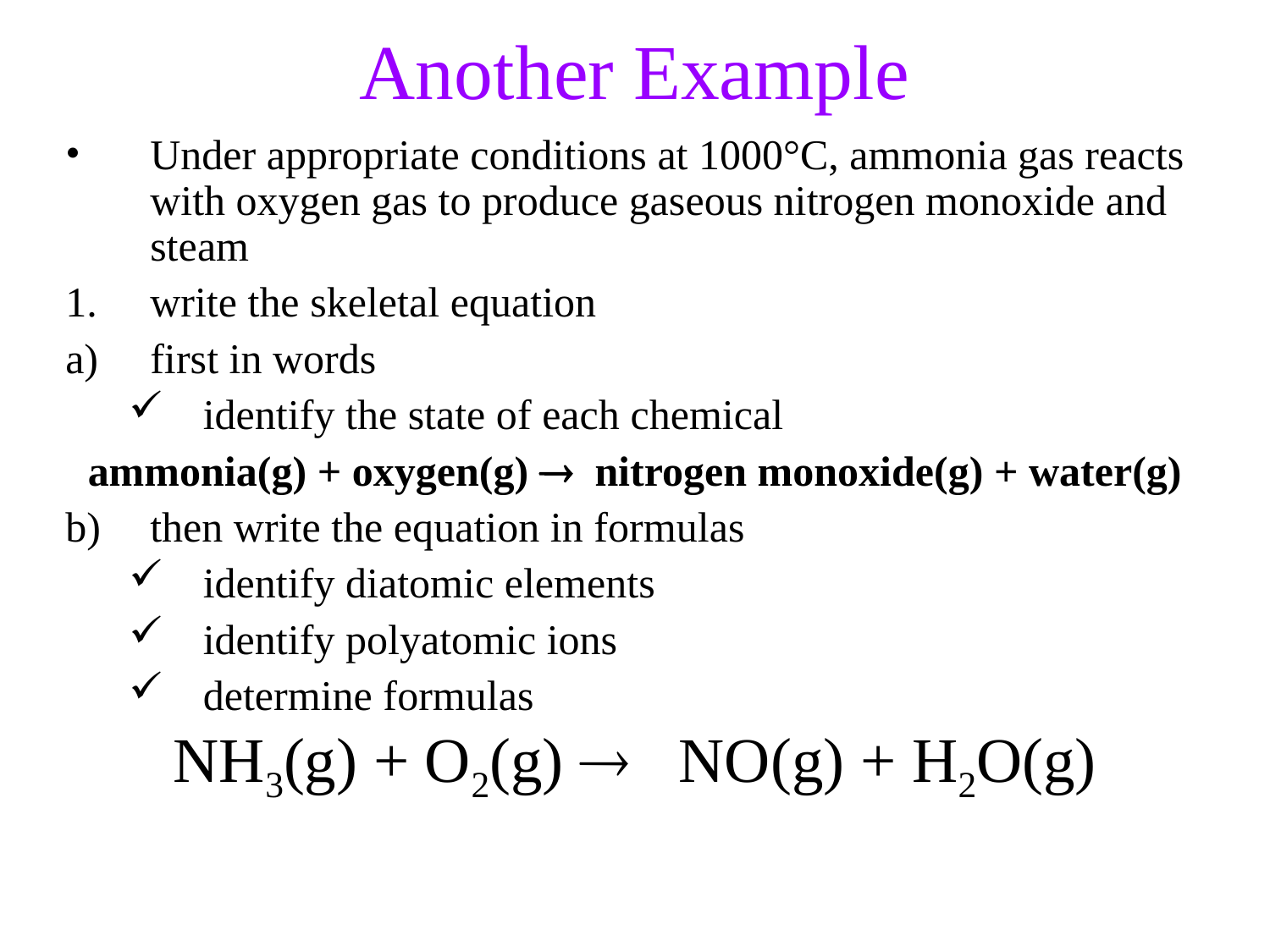

Another Example
Under appropriate conditions at 1000°C, ammonia gas reacts with oxygen gas to produce gaseous nitrogen monoxide and steam
write the skeletal equation
first in words
identify the state of each chemical
ammonia(g) + oxygen(g) → nitrogen monoxide(g) + water(g)
then write the equation in formulas
identify diatomic elements
identify polyatomic ions
determine formulas
NH3(g) + O2(g) →  NO(g) + H2O(g)